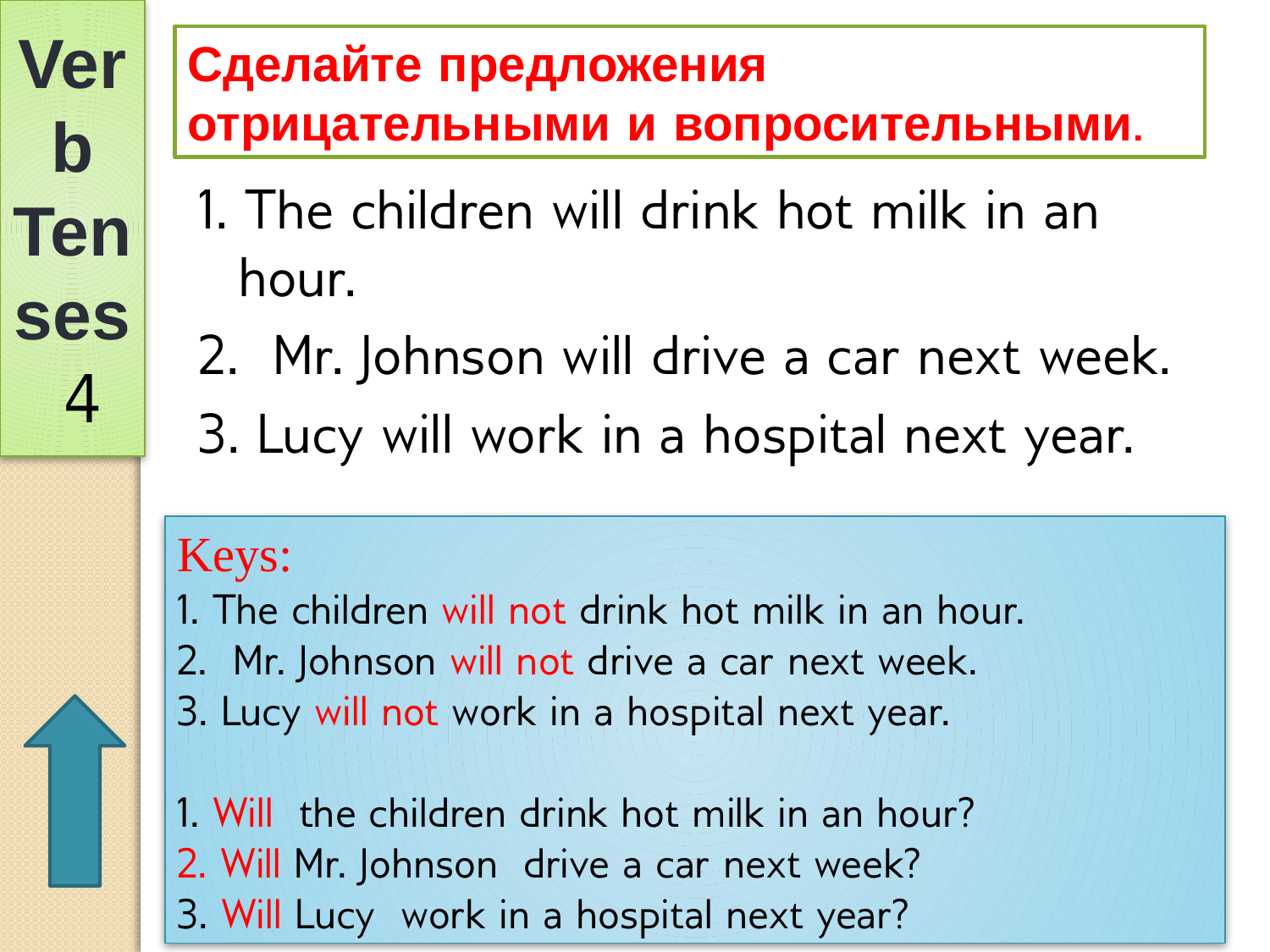

# Verb Tenses 4
Сделайте предложения отрицательными и вопросительными.
1. The children will drink hot milk in an hour.
2.  Mr. Johnson will drive a car next week.
3. Lucy will work in a hospital next year.
Keys:
1. The children will not drink hot milk in an hour.
2.  Mr. Johnson will not drive a car next week.
3. Lucy will not work in a hospital next year.

1. Will  the children drink hot milk in an hour?
2. Will Mr. Johnson  drive a car next week?
3. Will Lucy  work in a hospital next year?